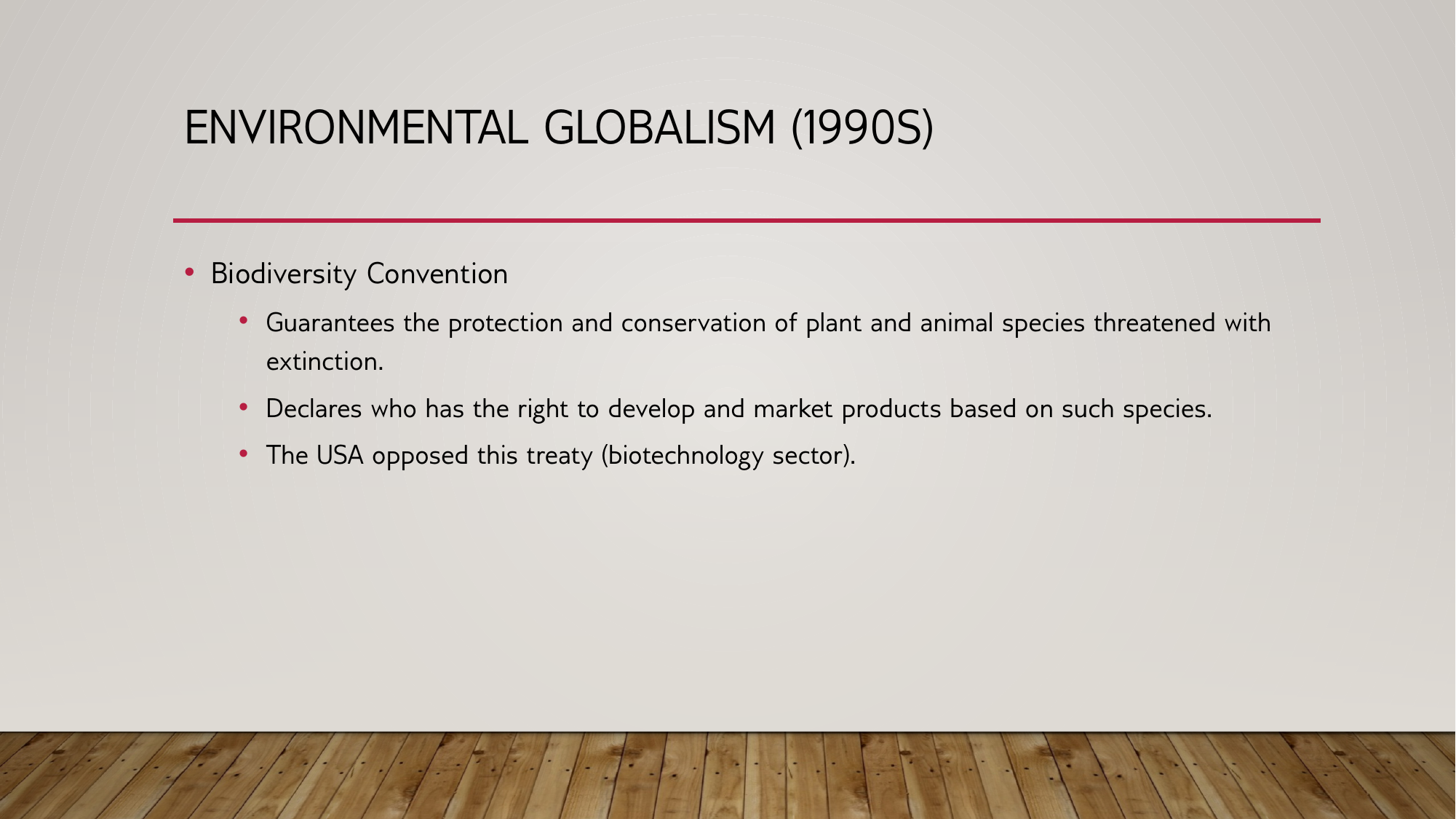

# Environmental Globalism (1990s)
Biodiversity Convention
Guarantees the protection and conservation of plant and animal species threatened with extinction.
Declares who has the right to develop and market products based on such species.
The USA opposed this treaty (biotechnology sector).